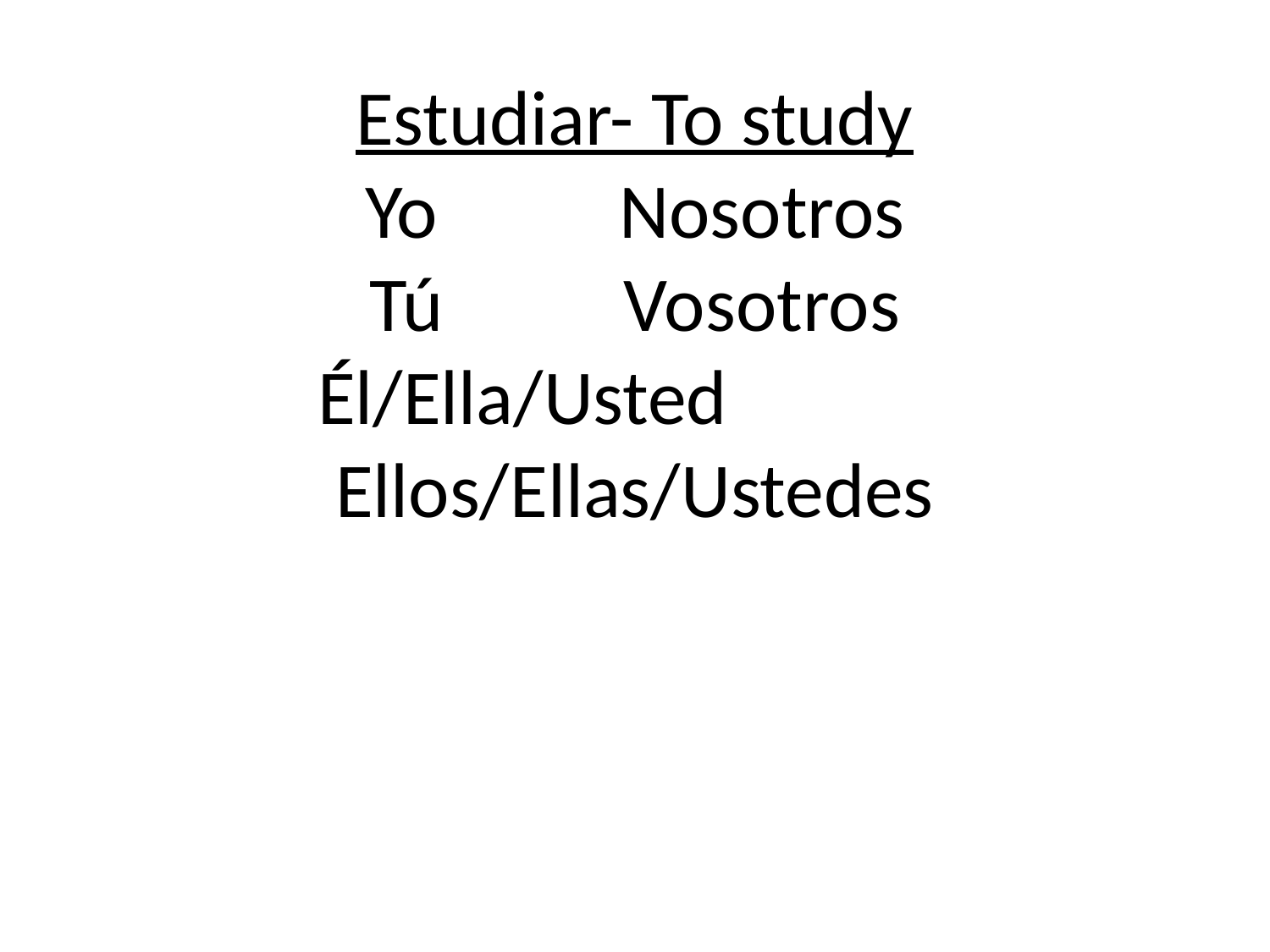

# Estudiar- To study Yo		Nosotros Tú		Vosotros Él/Ella/Usted		Ellos/Ellas/Ustedes